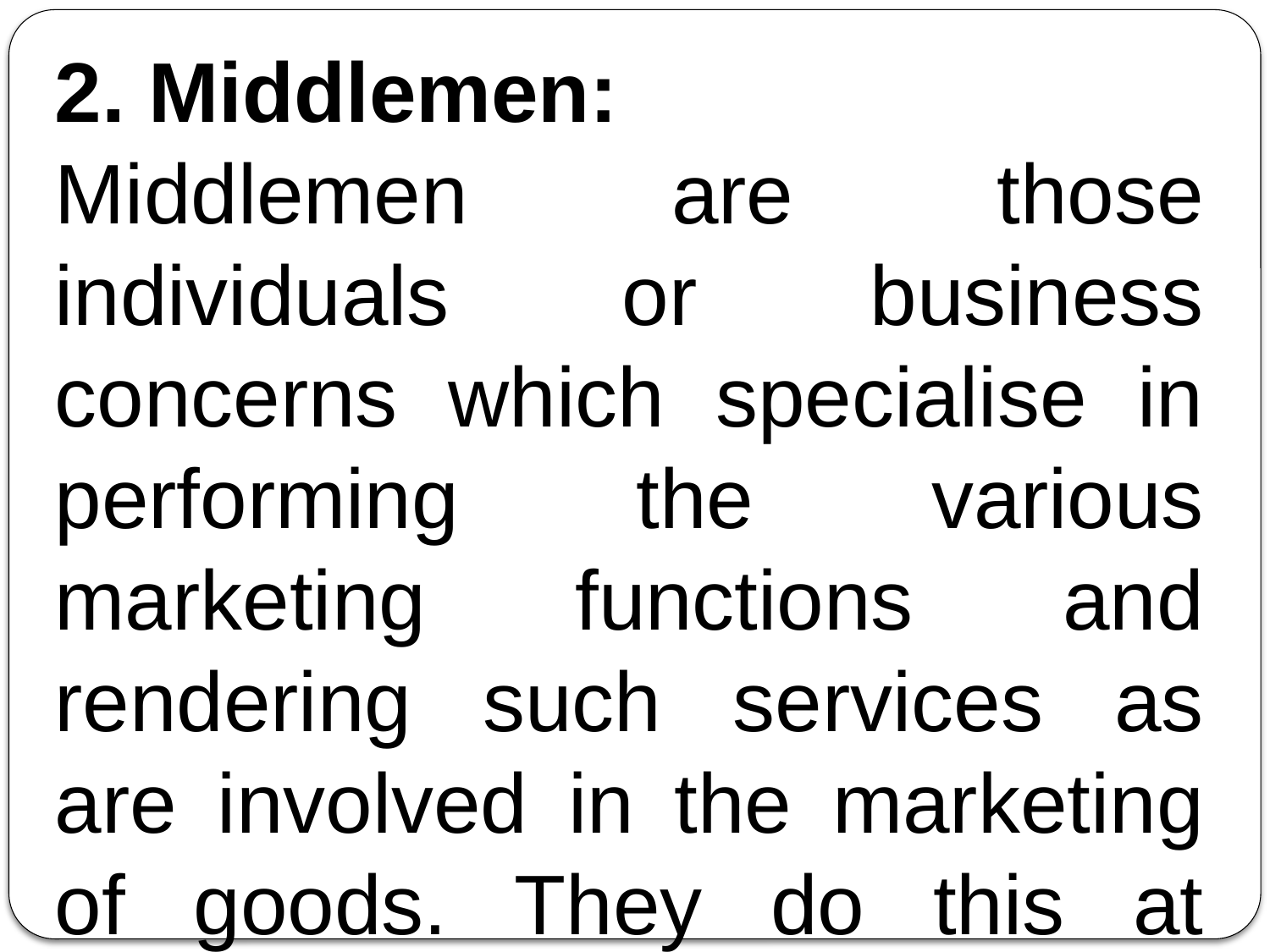

2. Middlemen:
Middlemen are those individuals or business concerns which specialise in performing the various marketing functions and rendering such services as are involved in the marketing of goods. They do this at different stages in the marketing process.